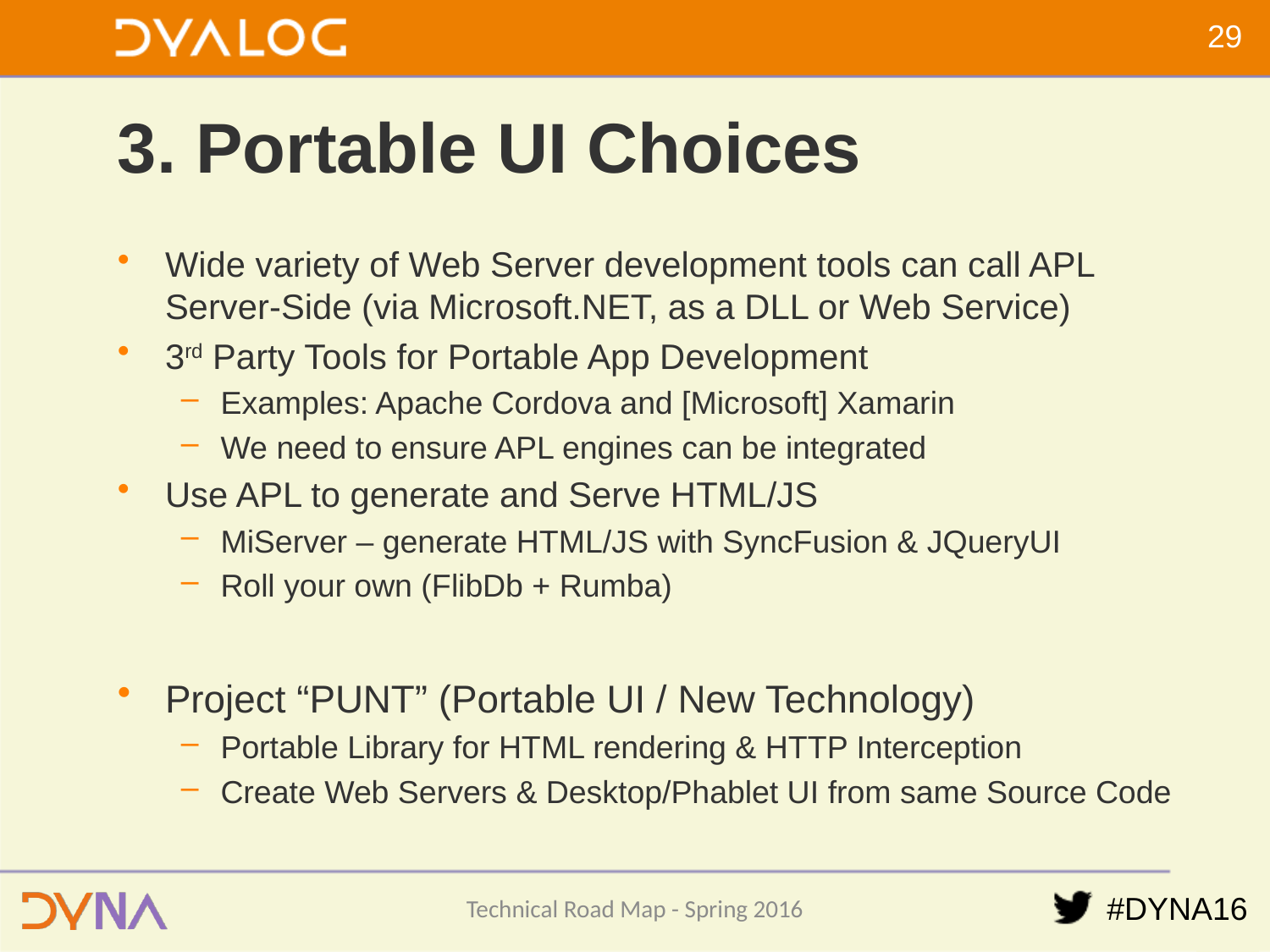

29
# 3. Portable UI Choices
Wide variety of Web Server development tools can call APL Server-Side (via Microsoft.NET, as a DLL or Web Service)
3rd Party Tools for Portable App Development
Examples: Apache Cordova and [Microsoft] Xamarin
We need to ensure APL engines can be integrated
Use APL to generate and Serve HTML/JS
MiServer – generate HTML/JS with SyncFusion & JQueryUI
Roll your own (FlibDb + Rumba)

Project “PUNT” (Portable UI / New Technology)
Portable Library for HTML rendering & HTTP Interception
Create Web Servers & Desktop/Phablet UI from same Source Code

Technical Road Map - Spring 2016